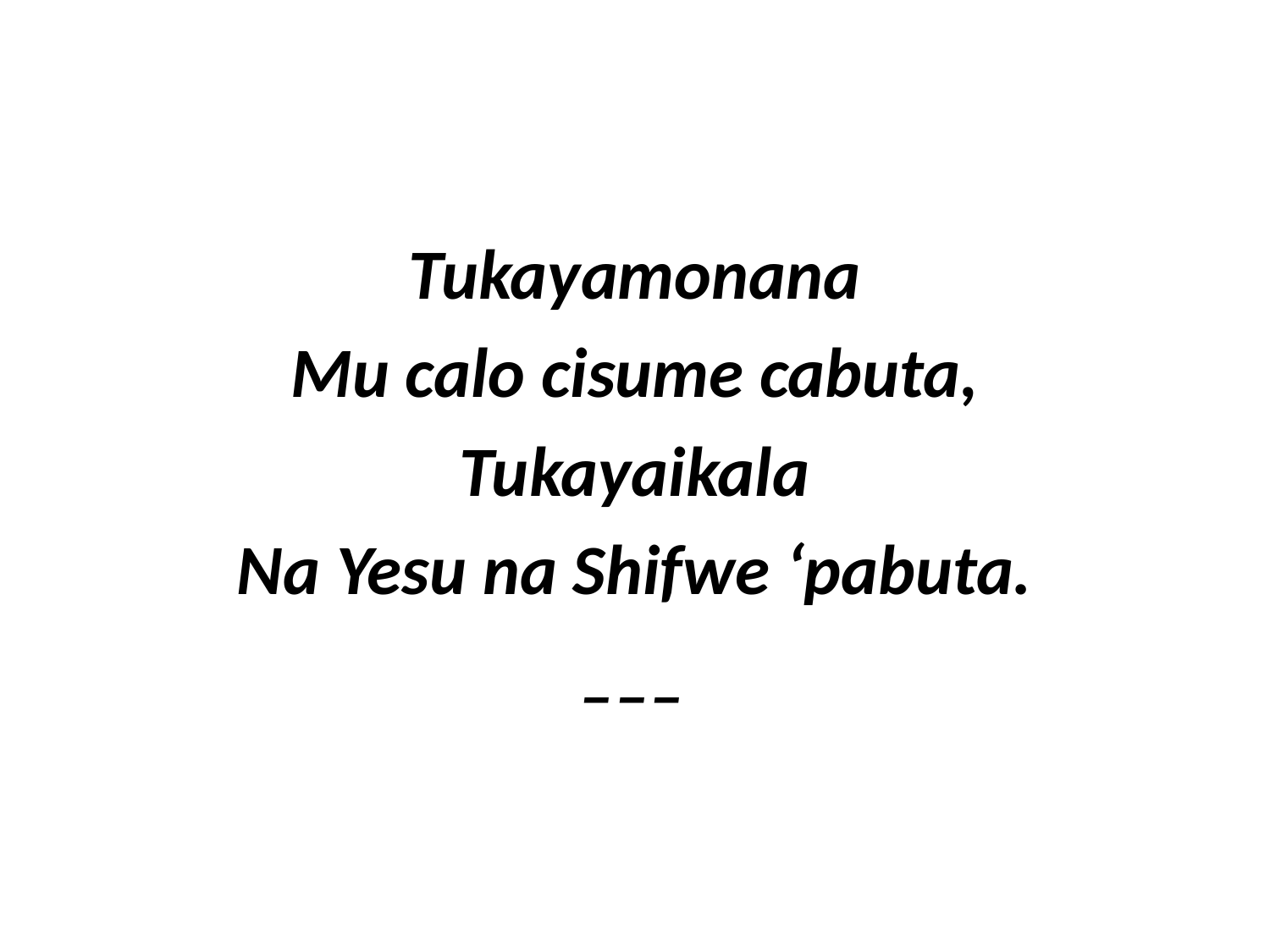

Tukayamonana
Mu calo cisume cabuta,
Tukayaikala
Na Yesu na Shifwe ‘pabuta.
___